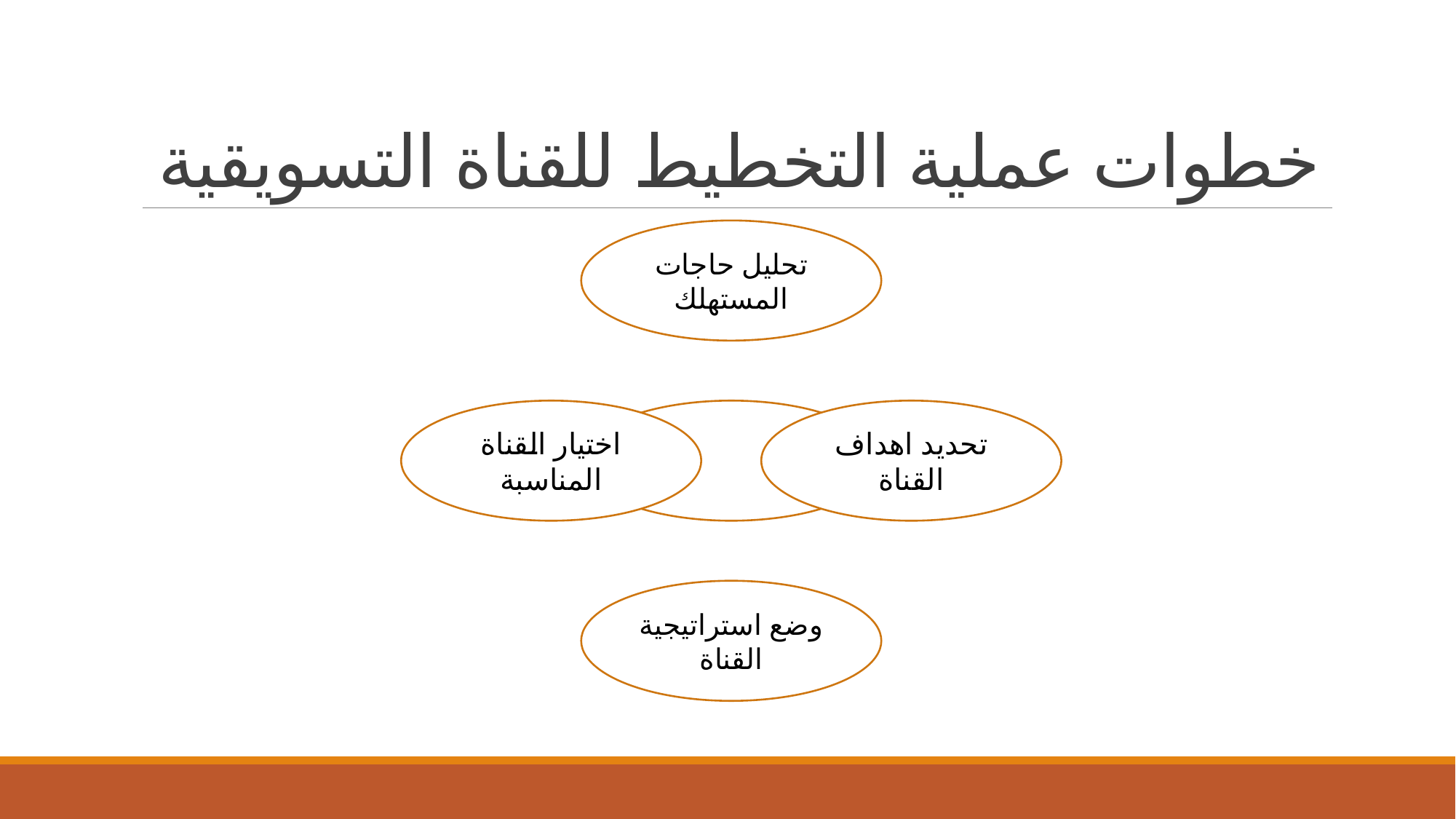

# خطوات عملية التخطيط للقناة التسويقية
تحليل حاجات المستهلك
تحديد اهداف القناة
وضع استراتيجية القناة